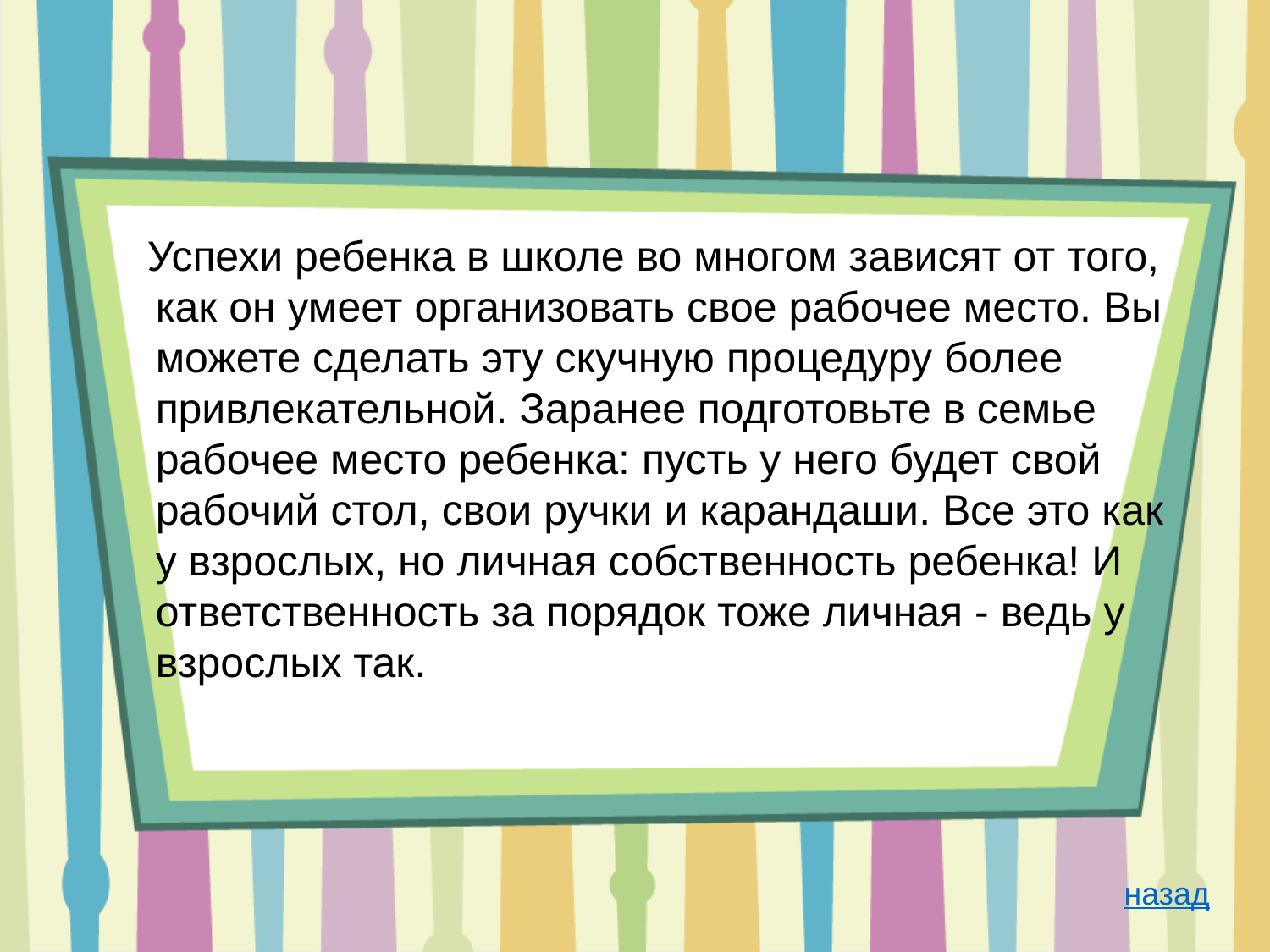

Успехи ребенка в школе во многом зависят от того, как он умеет организовать свое рабочее место. Вы можете сделать эту скучную процедуру более привлекательной. Заранее подготовьте в семье рабочее место ребенка: пусть у него будет свой рабочий стол, свои ручки и карандаши. Все это как у взрослых, но личная собственность ребенка! И ответственность за порядок тоже личная - ведь у взрослых так.
назад